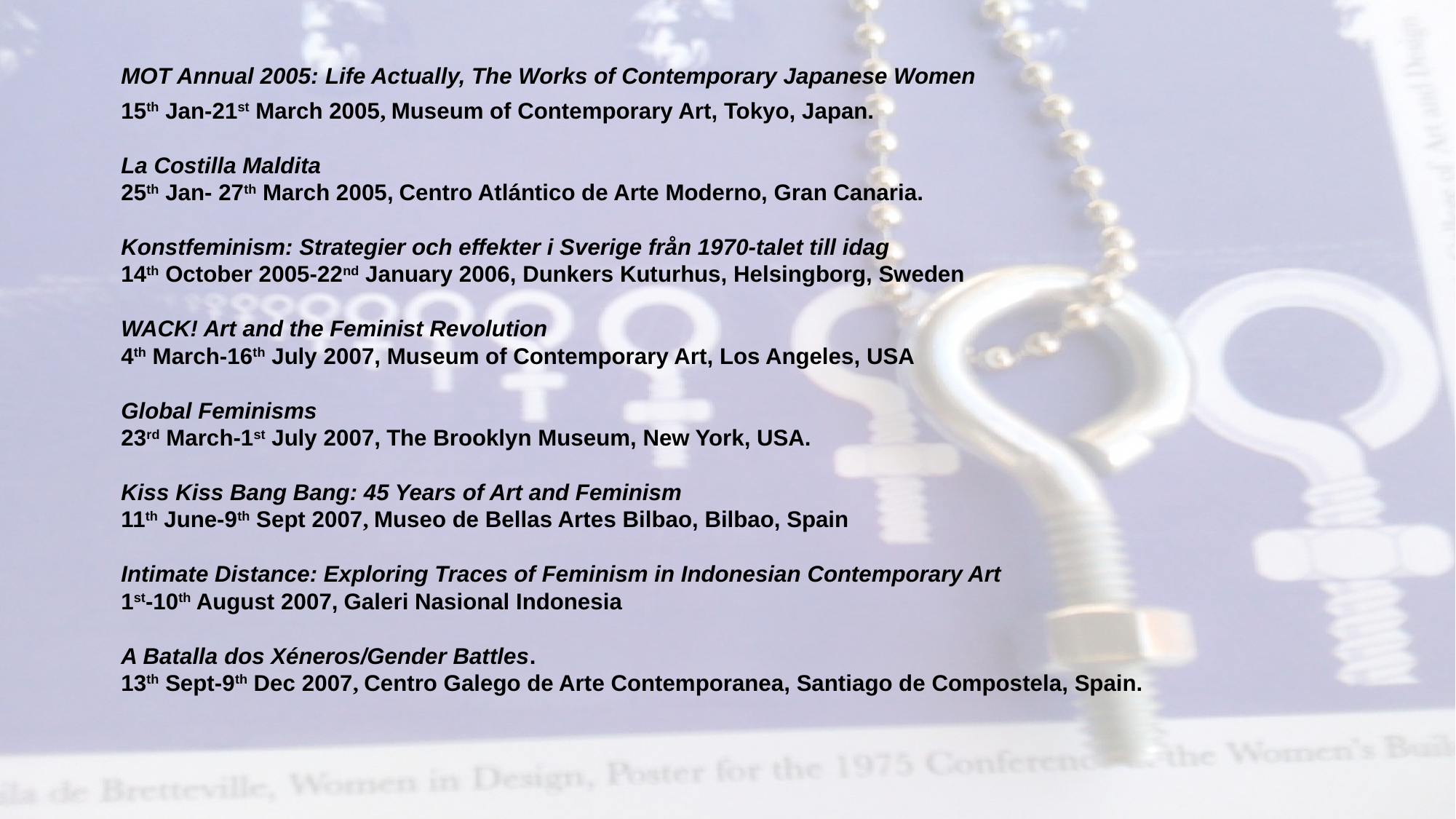

MOT Annual 2005: Life Actually, The Works of Contemporary Japanese Women
15th Jan-21st March 2005, Museum of Contemporary Art, Tokyo, Japan.

La Costilla Maldita
25th Jan- 27th March 2005, Centro Atlántico de Arte Moderno, Gran Canaria.

Konstfeminism: Strategier och effekter i Sverige från 1970-talet till idag
14th October 2005-22nd January 2006, Dunkers Kuturhus, Helsingborg, Sweden

WACK! Art and the Feminist Revolution
4th March-16th July 2007, Museum of Contemporary Art, Los Angeles, USA

Global Feminisms
23rd March-1st July 2007, The Brooklyn Museum, New York, USA.

Kiss Kiss Bang Bang: 45 Years of Art and Feminism
11th June-9th Sept 2007, Museo de Bellas Artes Bilbao, Bilbao, Spain

Intimate Distance: Exploring Traces of Feminism in Indonesian Contemporary Art
1st-10th August 2007, Galeri Nasional Indonesia

A Batalla dos Xéneros/Gender Battles.
13th Sept-9th Dec 2007, Centro Galego de Arte Contemporanea, Santiago de Compostela, Spain.